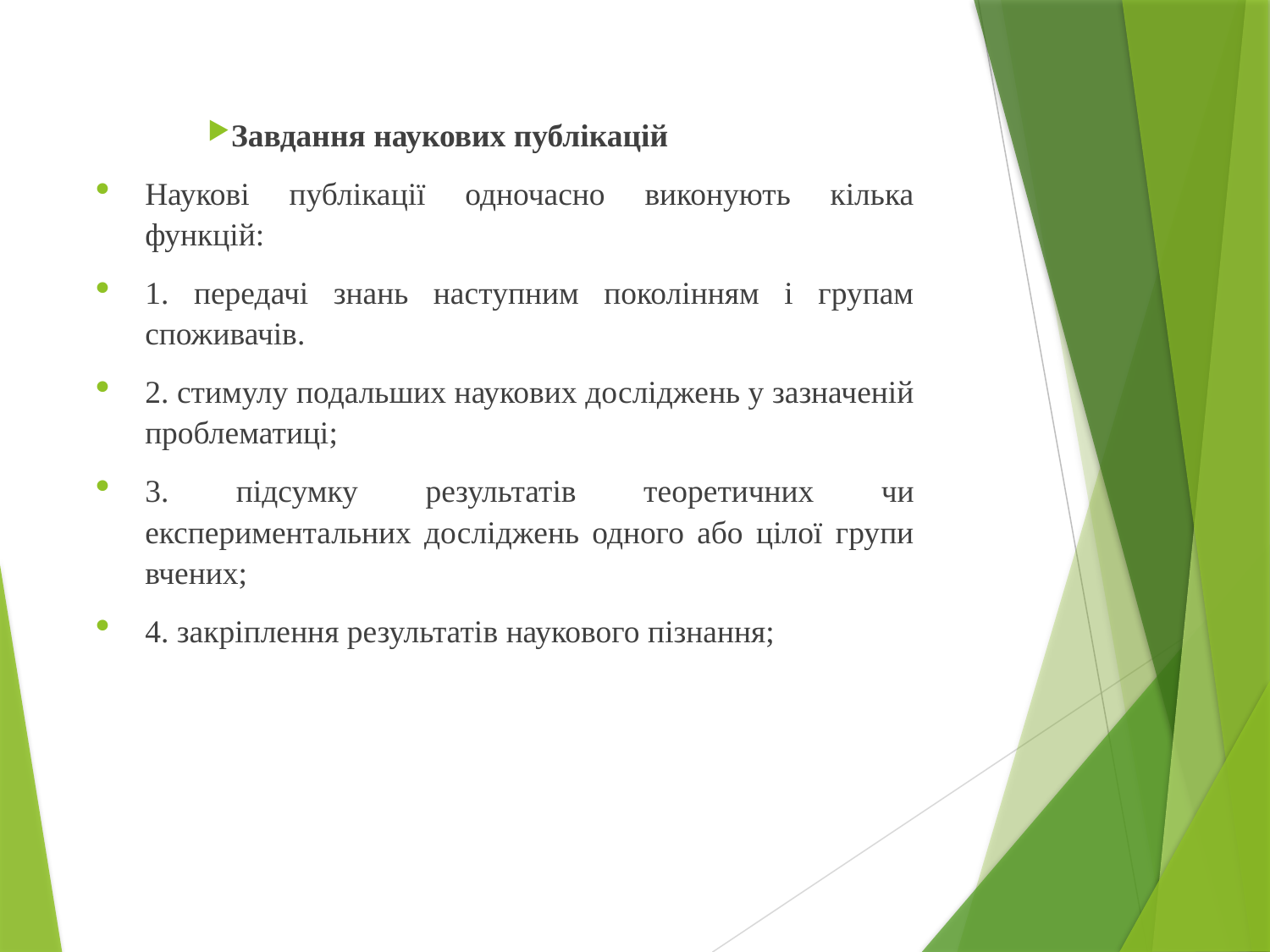

Завдання наукових публікацій
Наукові публікації одночасно виконують кілька функцій:
1. передачі знань наступним поколінням і групам споживачів.
2. стимулу подальших наукових досліджень у зазначеній проблематиці;
3. підсумку результатів теоретичних чи експериментальних досліджень одного або цілої групи вчених;
4. закріплення результатів наукового пізнання;